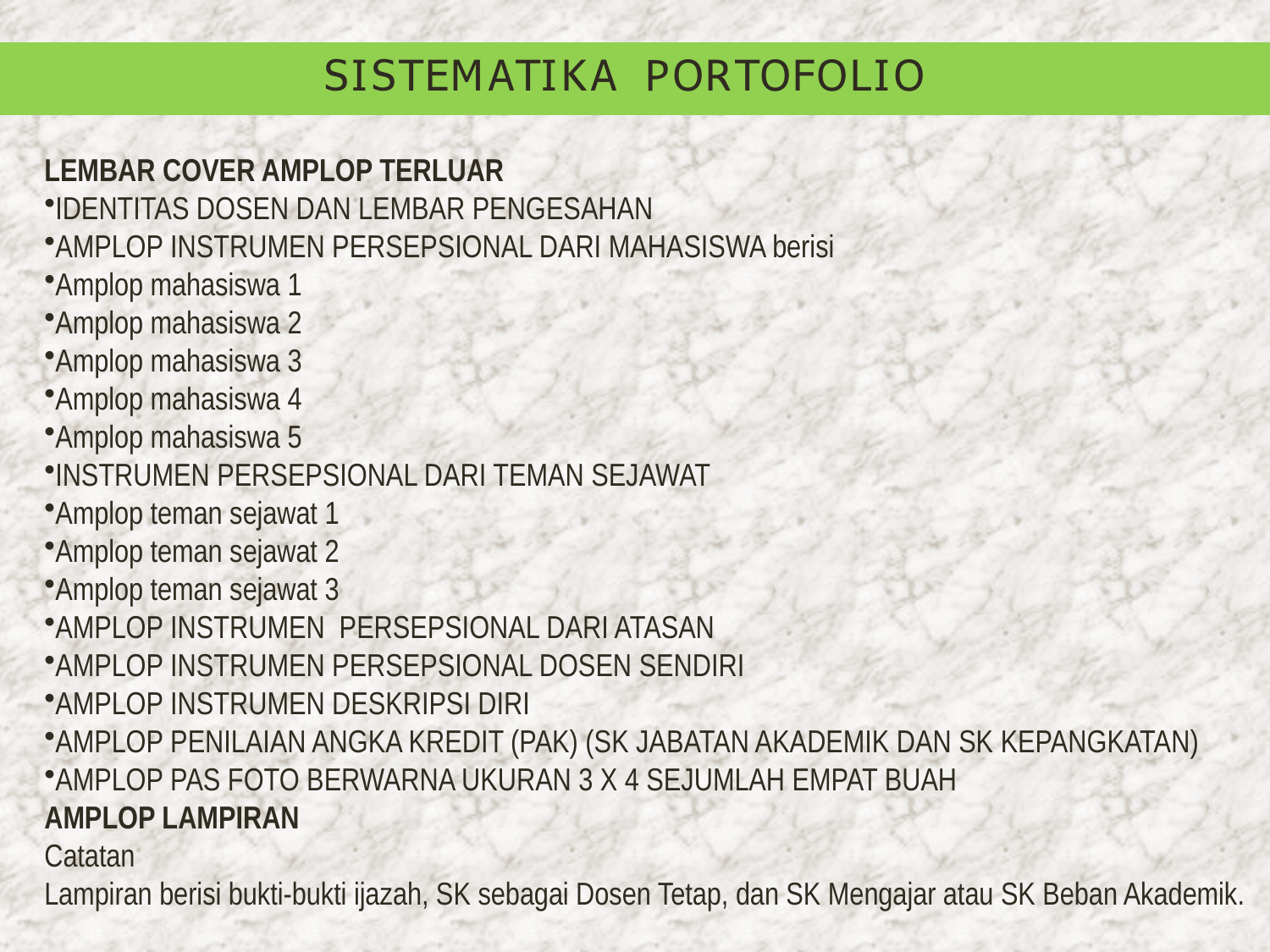

SISTEMATIKA  PORTOFOLIO

LEMBAR COVER AMPLOP TERLUAR
IDENTITAS DOSEN DAN LEMBAR PENGESAHAN
AMPLOP INSTRUMEN PERSEPSIONAL DARI MAHASISWA berisi
Amplop mahasiswa 1
Amplop mahasiswa 2
Amplop mahasiswa 3
Amplop mahasiswa 4
Amplop mahasiswa 5
INSTRUMEN PERSEPSIONAL DARI TEMAN SEJAWAT
Amplop teman sejawat 1
Amplop teman sejawat 2
Amplop teman sejawat 3
AMPLOP INSTRUMEN  PERSEPSIONAL DARI ATASAN
AMPLOP INSTRUMEN PERSEPSIONAL DOSEN SENDIRI
AMPLOP INSTRUMEN DESKRIPSI DIRI
AMPLOP PENILAIAN ANGKA KREDIT (PAK) (SK JABATAN AKADEMIK DAN SK KEPANGKATAN)
AMPLOP PAS FOTO BERWARNA UKURAN 3 X 4 SEJUMLAH EMPAT BUAH
AMPLOP LAMPIRAN
Catatan
Lampiran berisi bukti-bukti ijazah, SK sebagai Dosen Tetap, dan SK Mengajar atau SK Beban Akademik.
25/10/2011
TOT SERTIKASI DOSEN
23